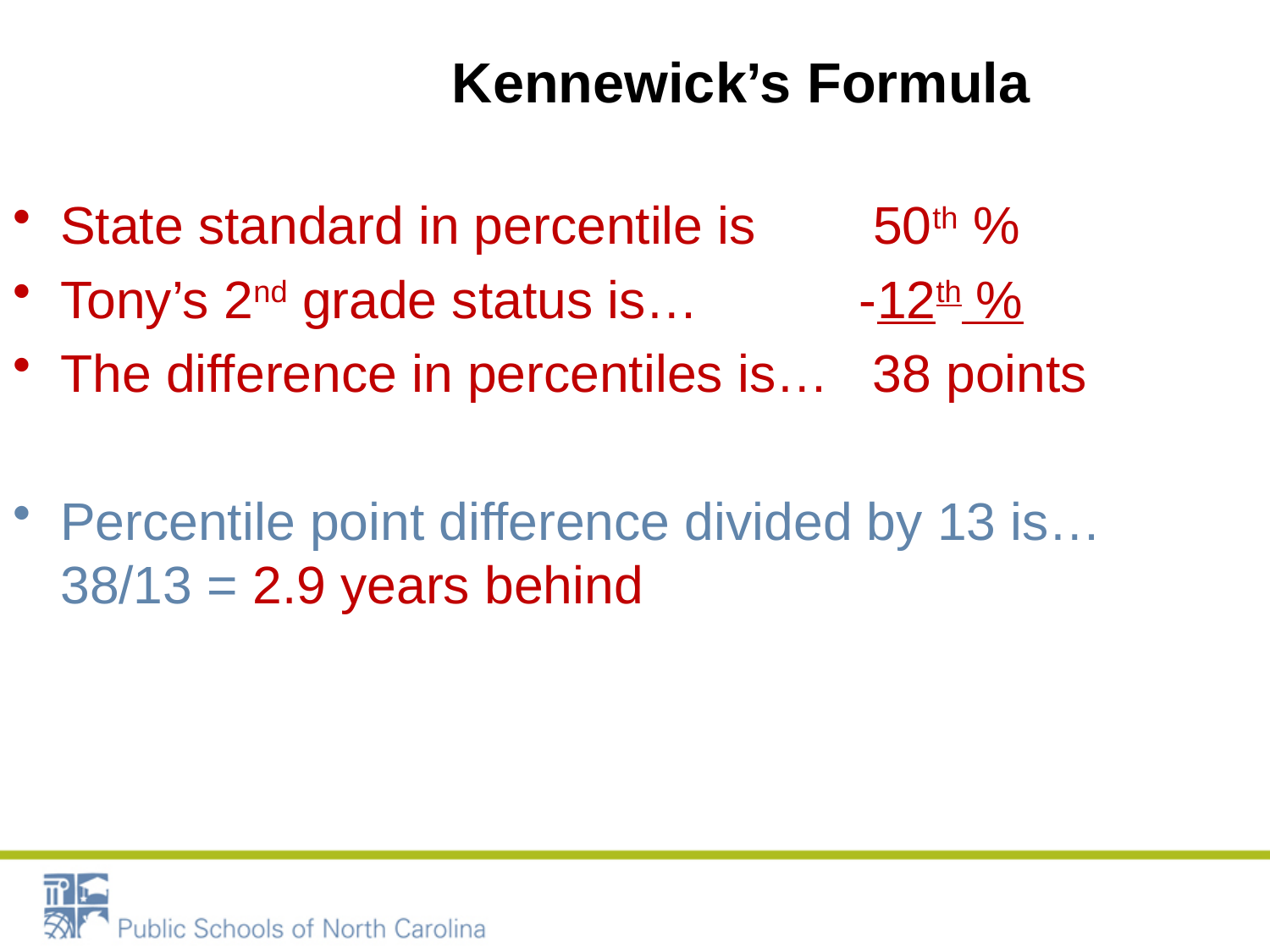

Kennewick’s Formula
State standard in percentile is        50th %
Tony’s 2nd grade status is…           -12th %
The difference in percentiles is…   38 points

Percentile point difference divided by 13 is…  38/13 = 2.9 years behind